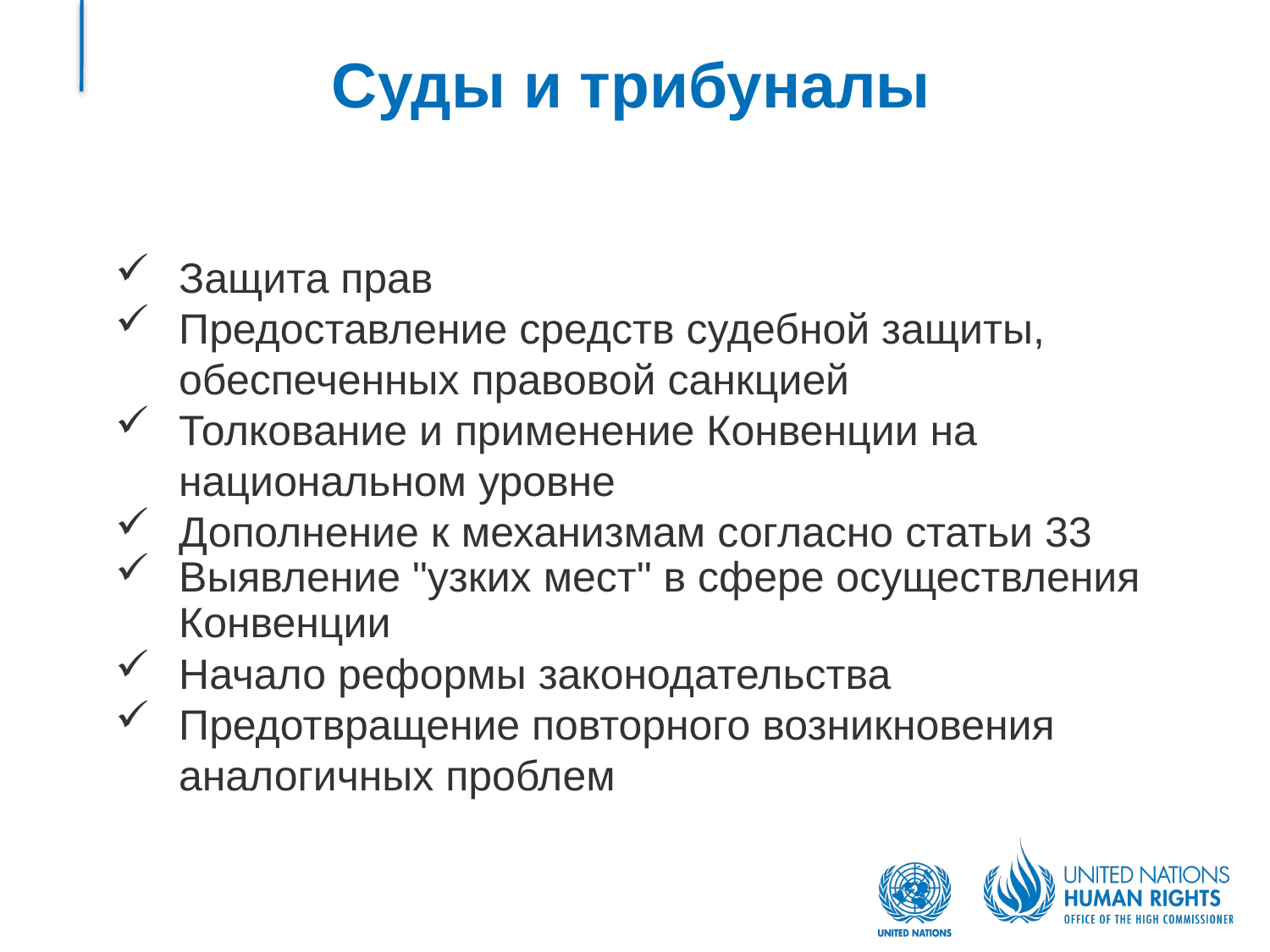

# Суды и трибуналы

Защита прав
Предоставление средств судебной защиты, обеспеченных правовой санкцией
Толкование и применение Конвенции на национальном уровне
Дополнение к механизмам согласно статьи 33
Выявление "узких мест" в сфере осуществления Конвенции
Начало реформы законодательства
Предотвращение повторного возникновения аналогичных проблем